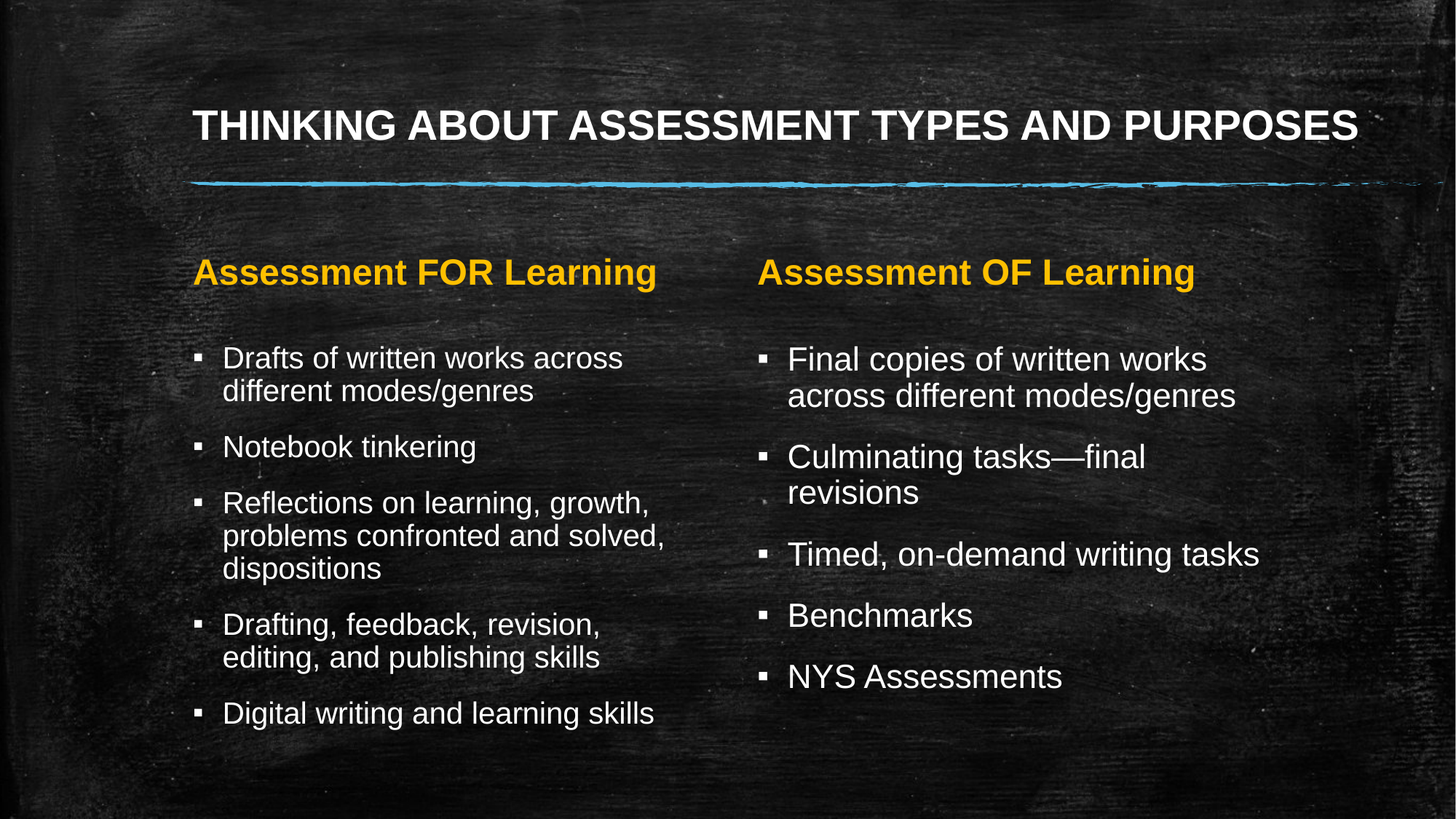

# THINKING ABOUT ASSESSMENT TYPES AND PURPOSES
Assessment FOR Learning
Assessment OF Learning
Drafts of written works across different modes/genres
Notebook tinkering
Reflections on learning, growth, problems confronted and solved, dispositions
Drafting, feedback, revision, editing, and publishing skills
Digital writing and learning skills
Final copies of written works across different modes/genres
Culminating tasks—final revisions
Timed, on-demand writing tasks
Benchmarks
NYS Assessments